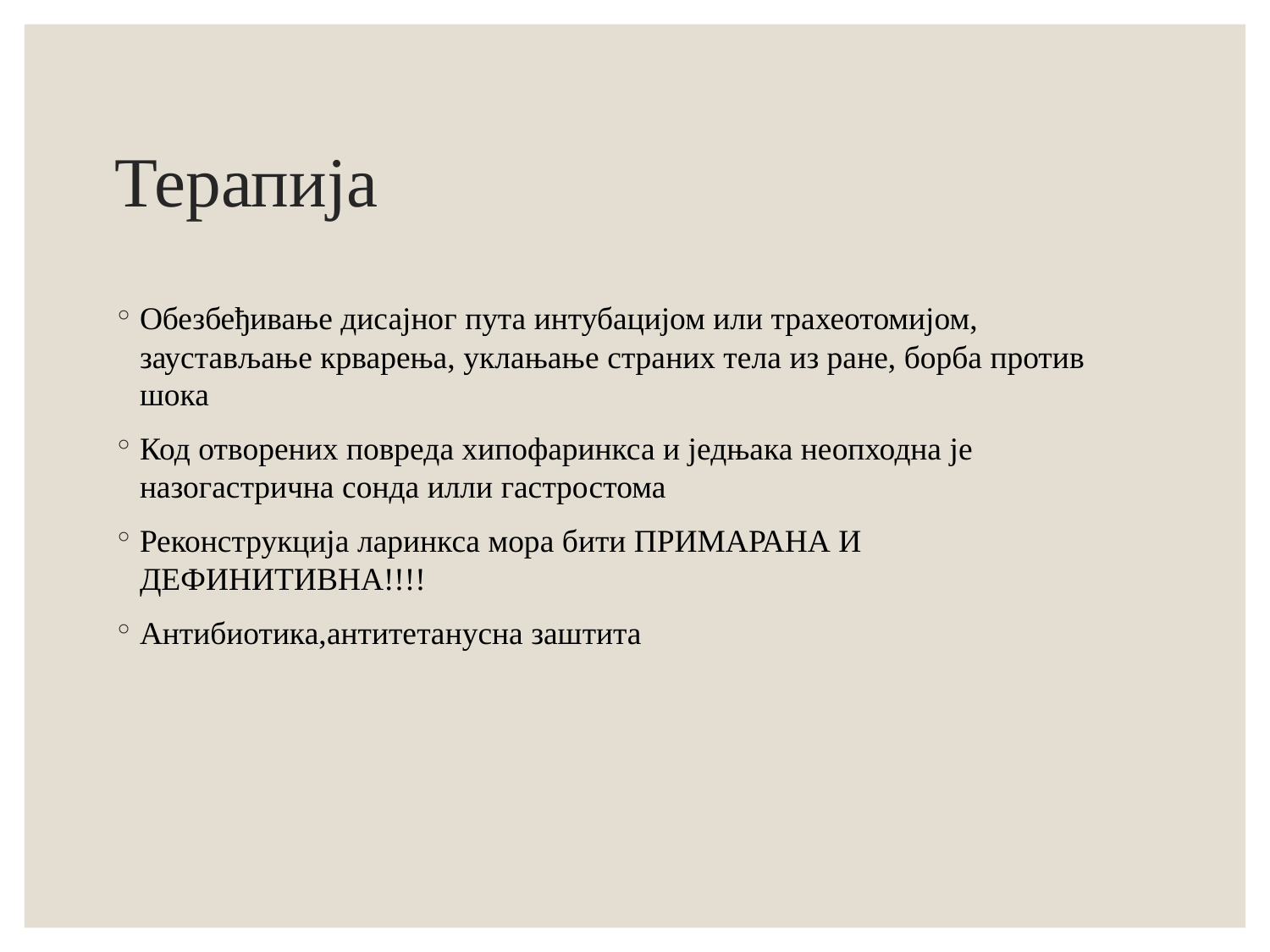

# Терапија
Обезбеђивање дисајног пута интубацијом или трахеотомијом, заустављањe крварења, уклањањe страних тела из ране, борба против шока
Код отворених повреда хипофаринкса и једњака неопходна је назогастрична сонда илли гастростома
Реконструкција ларинкса мора бити ПРИМАРАНА И ДЕФИНИТИВНА!!!!
Антибиотика,антитетанусна заштита